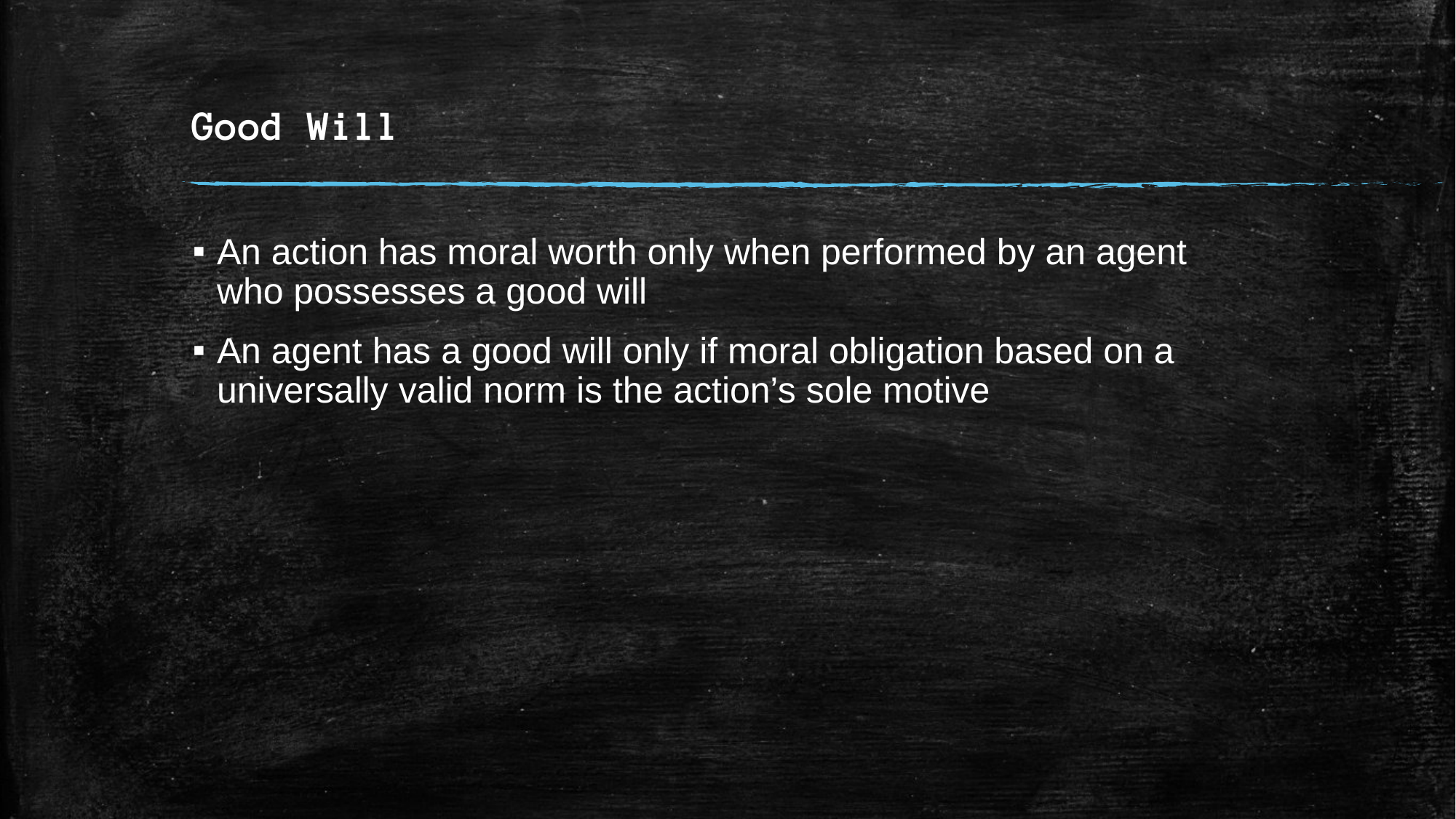

# Good Will
An action has moral worth only when performed by an agent who possesses a good will
An agent has a good will only if moral obligation based on a universally valid norm is the action’s sole motive